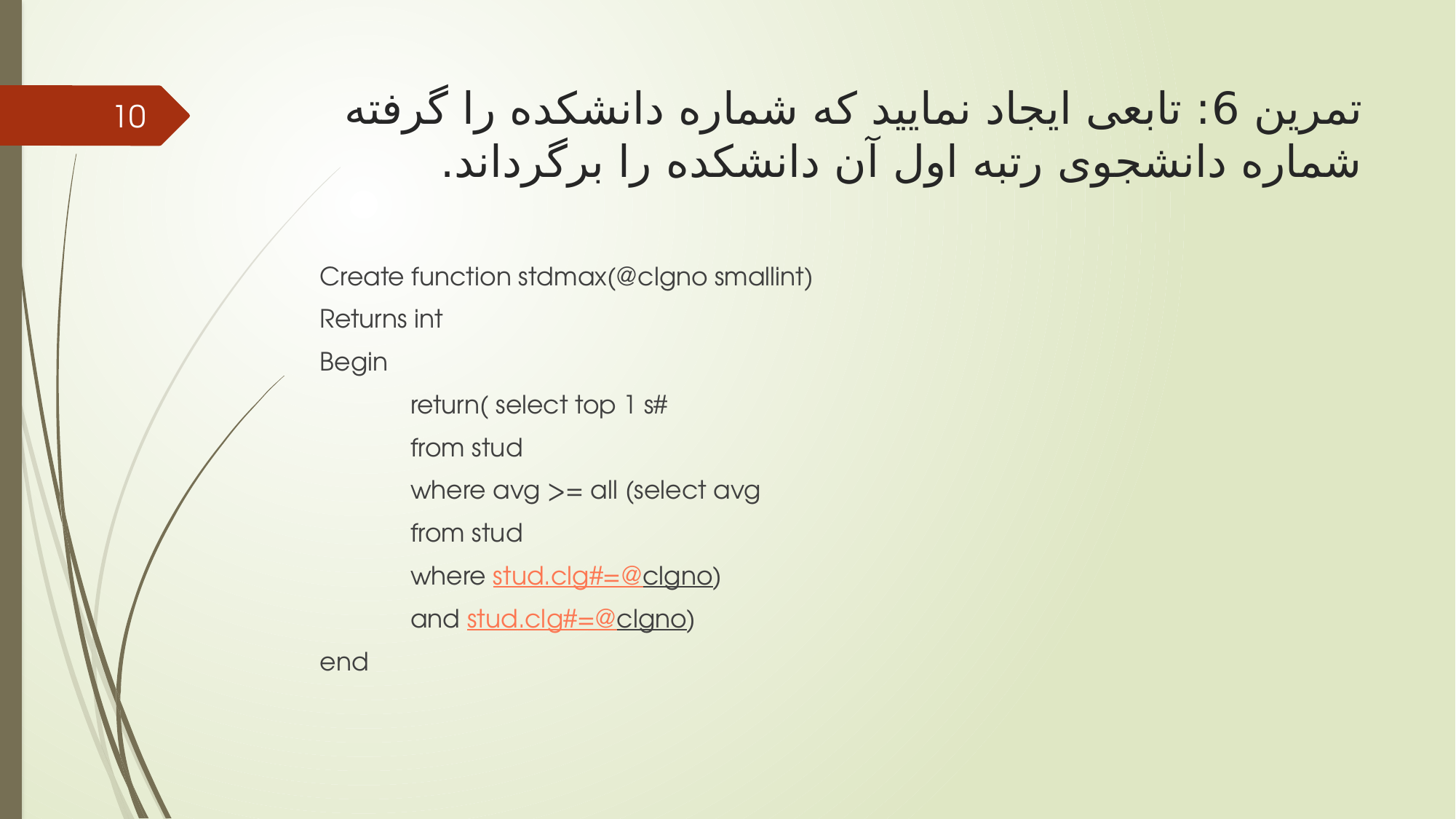

# تمرین 6: تابعی ایجاد نمایید که شماره دانشکده را گرفته شماره دانشجوی رتبه اول آن دانشکده را برگرداند.
10
Create function stdmax(@clgno smallint)
Returns int
Begin
	return( select top 1 s#
			from stud
			where avg >= all (select avg
								from stud
								where stud.clg#=@clgno)
			and stud.clg#=@clgno)
end